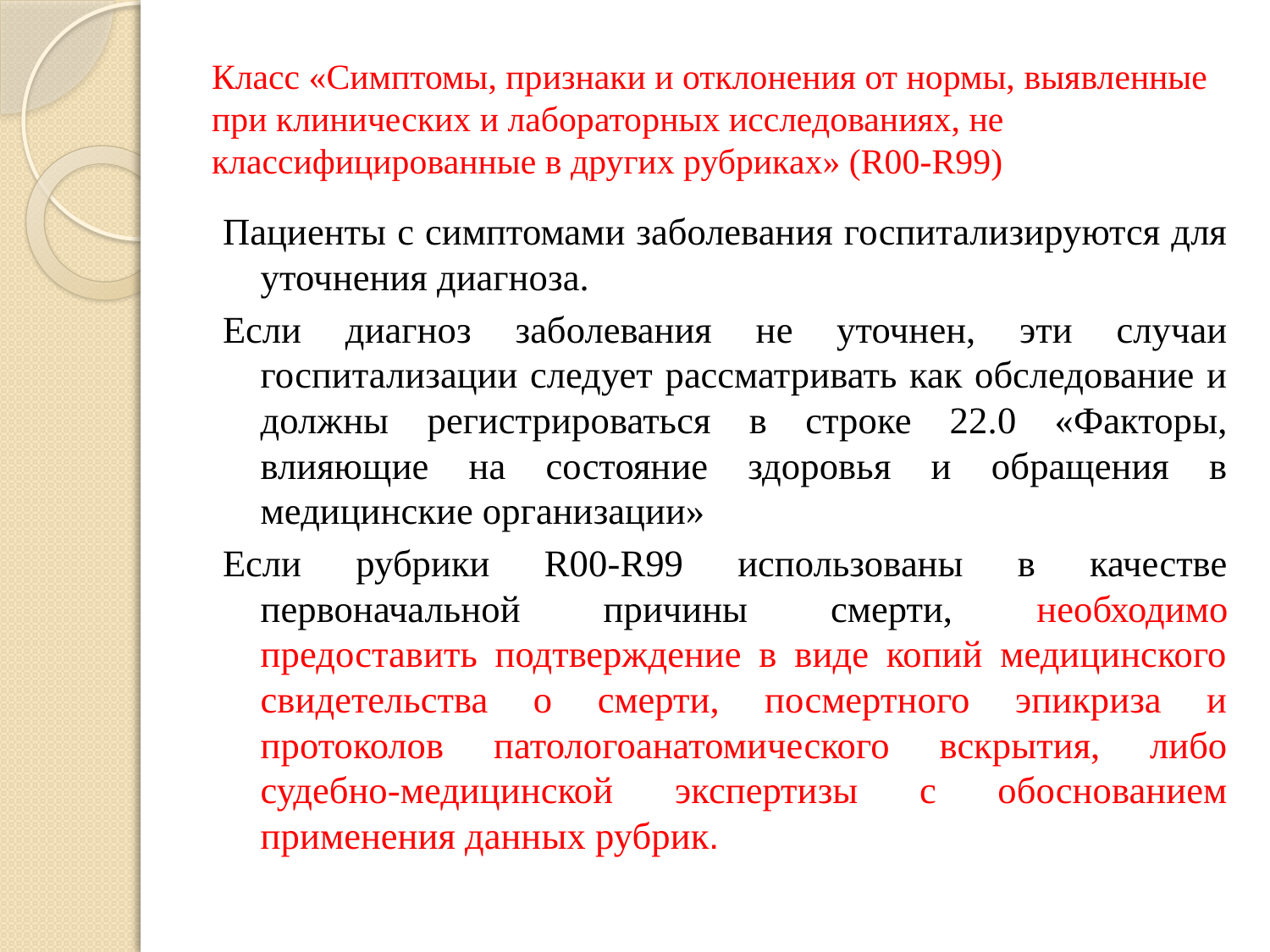

# Класс «Симптомы, признаки и отклонения от нормы, выявленные при клинических и лабораторных исследованиях, не классифицированные в других рубриках» (R00-R99)
Пациенты с симптомами заболевания госпитализируются для уточнения диагноза.
Если диагноз заболевания не уточнен, эти случаи госпитализации следует рассматривать как обследование и должны регистрироваться в строке 22.0 «Факторы, влияющие на состояние здоровья и обращения в медицинские организации»
Если рубрики R00-R99 использованы в качестве первоначальной причины смерти, необходимо предоставить подтверждение в виде копий медицинского свидетельства о смерти, посмертного эпикриза и протоколов патологоанатомического вскрытия, либо судебно-медицинской экспертизы с обоснованием применения данных рубрик.